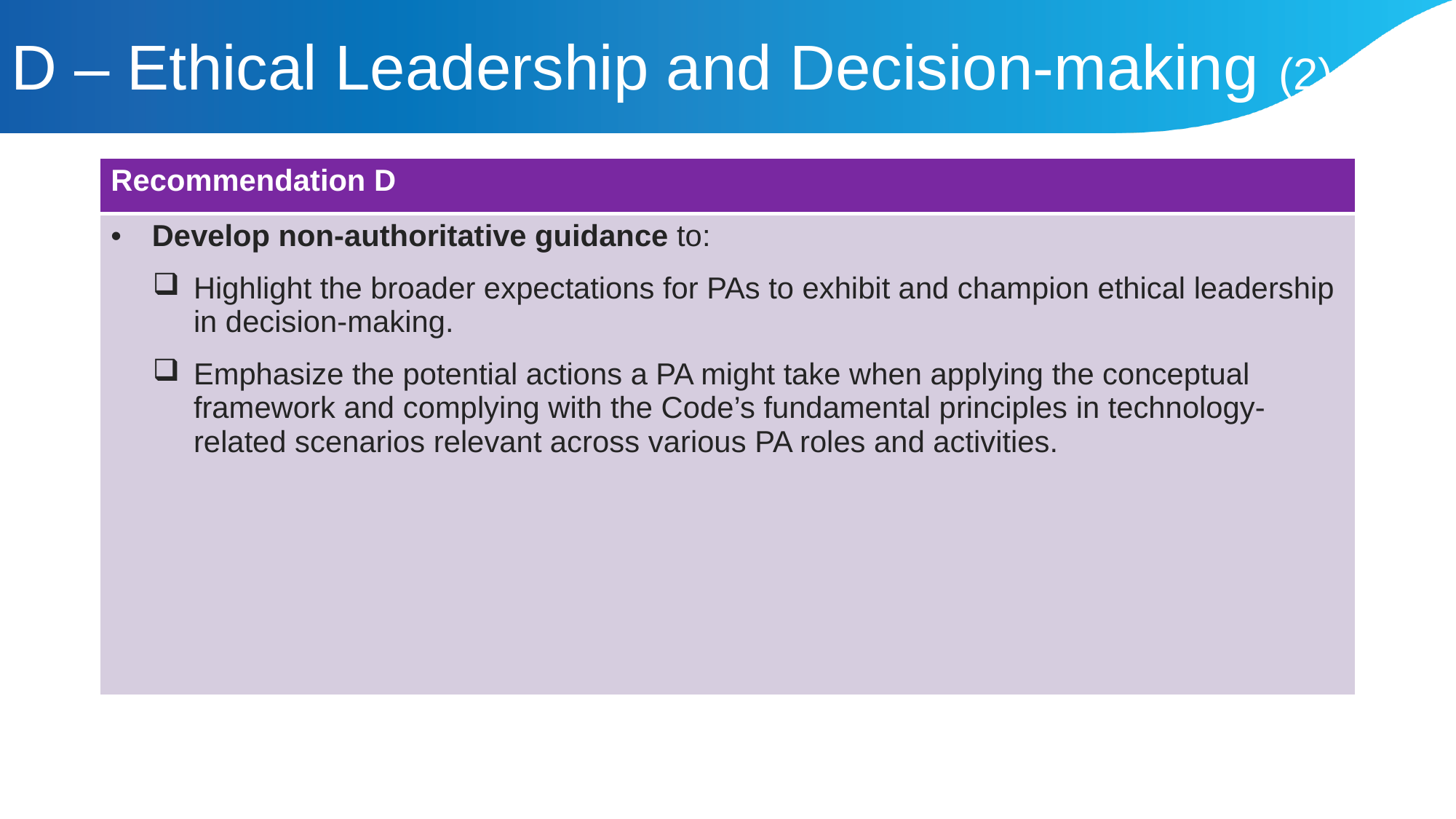

# D – Ethical Leadership and Decision-making (2)
| Recommendation D |
| --- |
| Develop non-authoritative guidance to: Highlight the broader expectations for PAs to exhibit and champion ethical leadership in decision-making. Emphasize the potential actions a PA might take when applying the conceptual framework and complying with the Code’s fundamental principles in technology-related scenarios relevant across various PA roles and activities. |